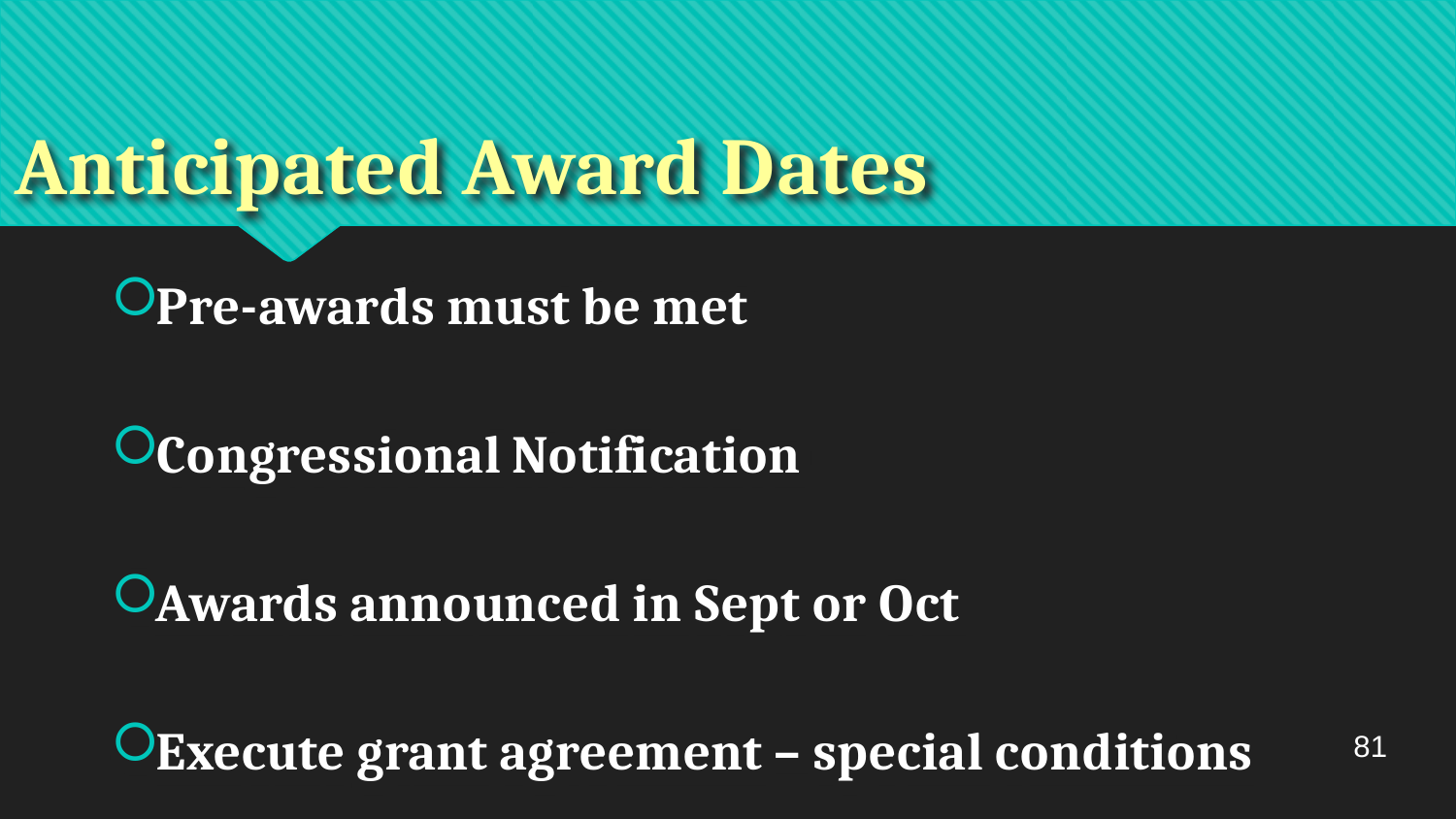

# Anticipated Award Dates
Pre-awards must be met

Congressional Notification

Awards announced in Sept or Oct

Execute grant agreement – special conditions

81